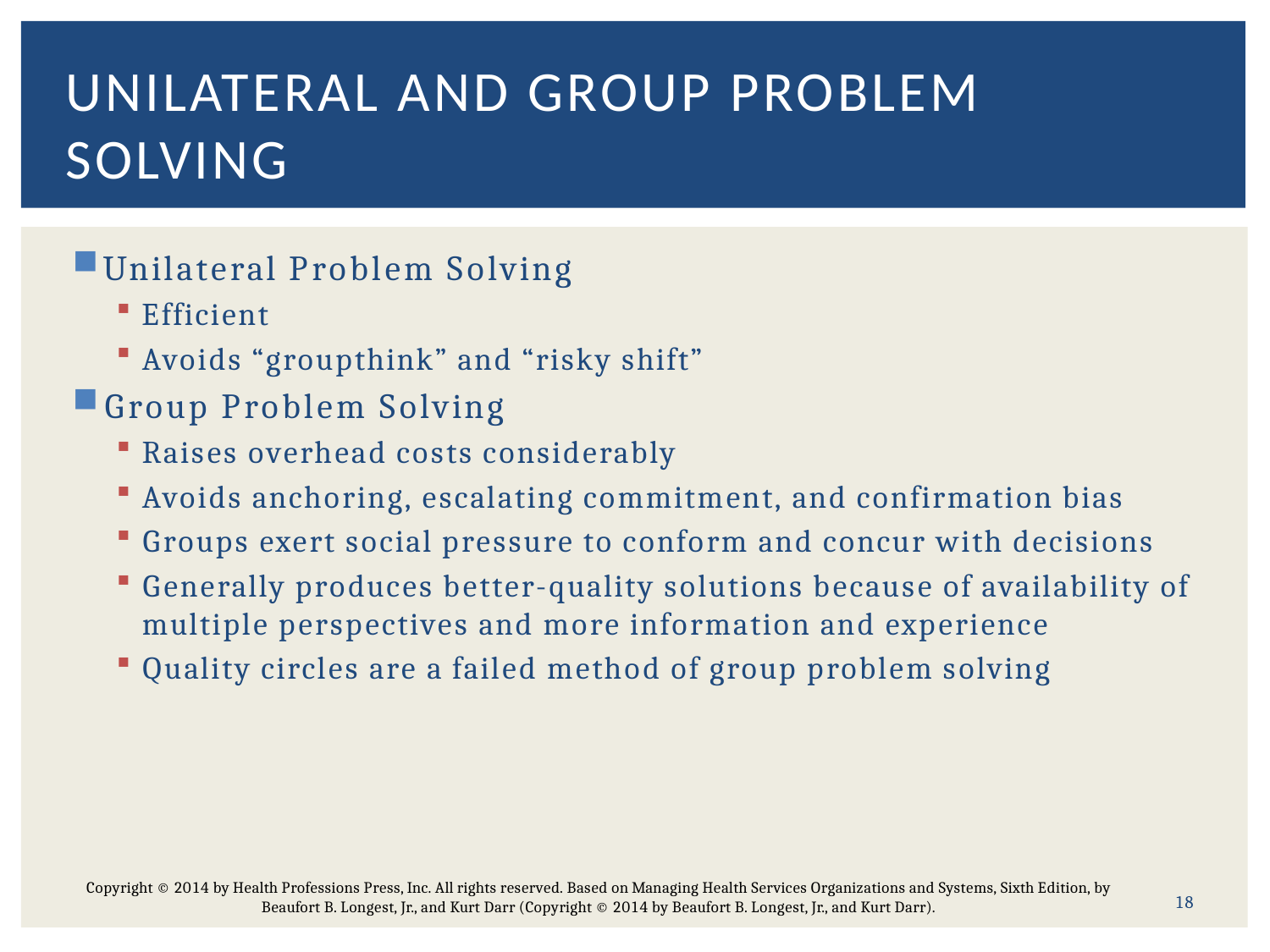

# Unilateral and Group Problem Solving
Unilateral Problem Solving
Efficient
Avoids “groupthink” and “risky shift”
Group Problem Solving
Raises overhead costs considerably
Avoids anchoring, escalating commitment, and confirmation bias
Groups exert social pressure to conform and concur with decisions
Generally produces better-quality solutions because of availability of multiple perspectives and more information and experience
Quality circles are a failed method of group problem solving
18